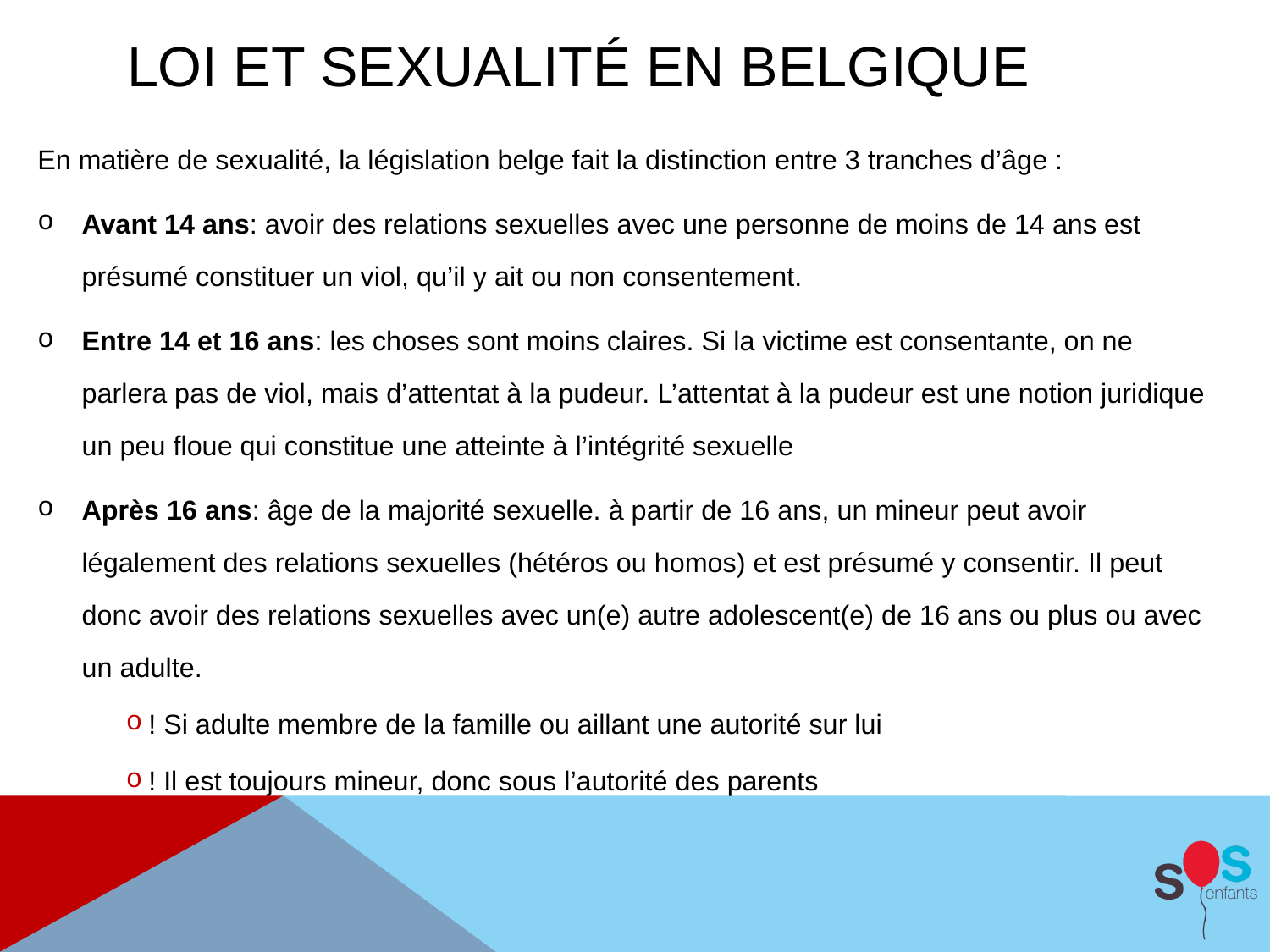

# Loi et sexualité en Belgique
En matière de sexualité, la législation belge fait la distinction entre 3 tranches d’âge :
Avant 14 ans: avoir des relations sexuelles avec une personne de moins de 14 ans est présumé constituer un viol, qu’il y ait ou non consentement.
Entre 14 et 16 ans: les choses sont moins claires. Si la victime est consentante, on ne parlera pas de viol, mais d’attentat à la pudeur. L’attentat à la pudeur est une notion juridique un peu floue qui constitue une atteinte à l’intégrité sexuelle
Après 16 ans: âge de la majorité sexuelle. à partir de 16 ans, un mineur peut avoir légalement des relations sexuelles (hétéros ou homos) et est présumé y consentir. Il peut donc avoir des relations sexuelles avec un(e) autre adolescent(e) de 16 ans ou plus ou avec un adulte.
! Si adulte membre de la famille ou aillant une autorité sur lui
! Il est toujours mineur, donc sous l’autorité des parents